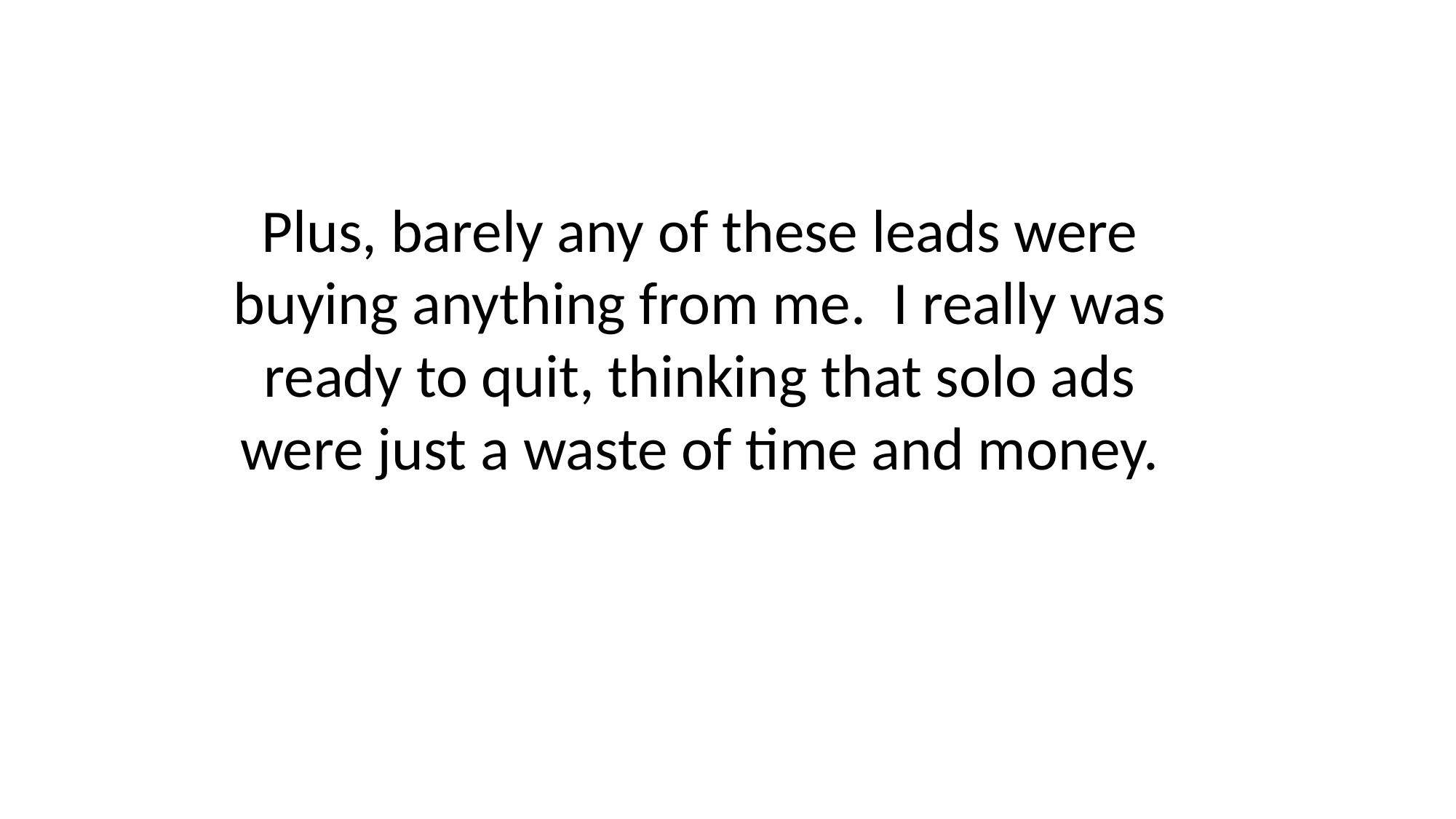

Plus, barely any of these leads were buying anything from me.  I really was ready to quit, thinking that solo ads were just a waste of time and money.